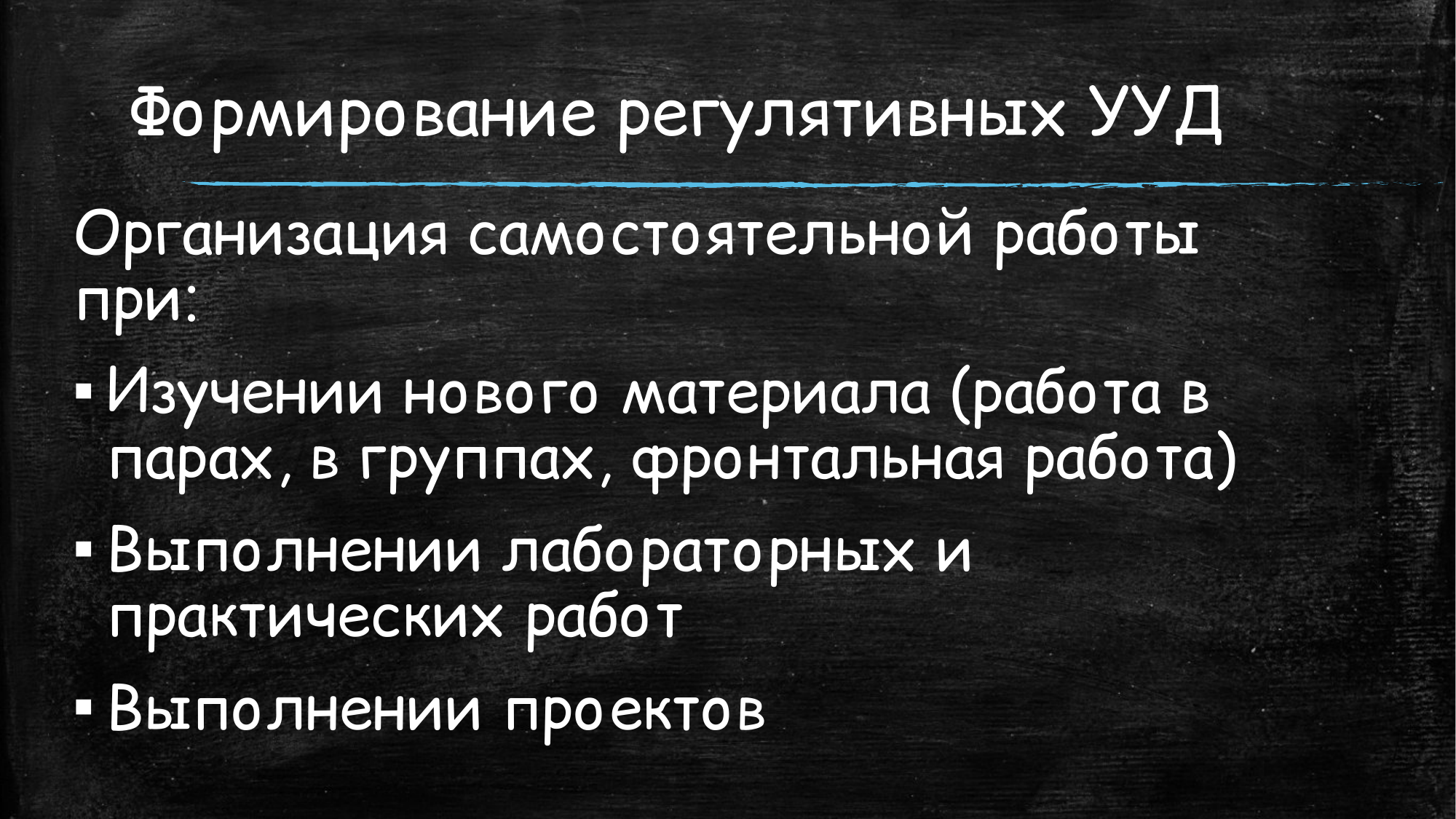

# Формирование регулятивных УУД
Организация самостоятельной работы при:
Изучении нового материала (работа в парах, в группах, фронтальная работа)
Выполнении лабораторных и практических работ
Выполнении проектов